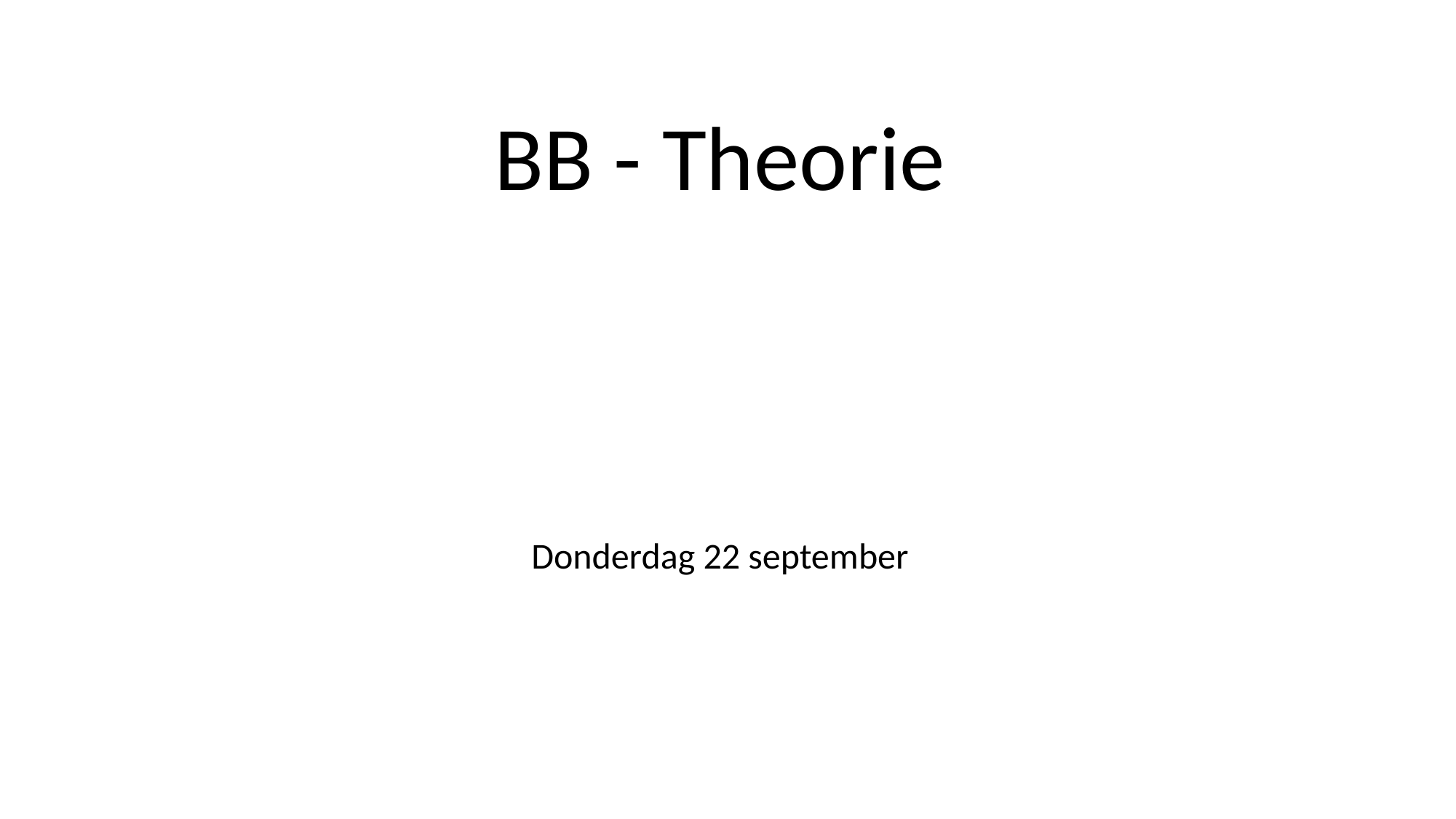

# BB - Theorie
Donderdag 22 september